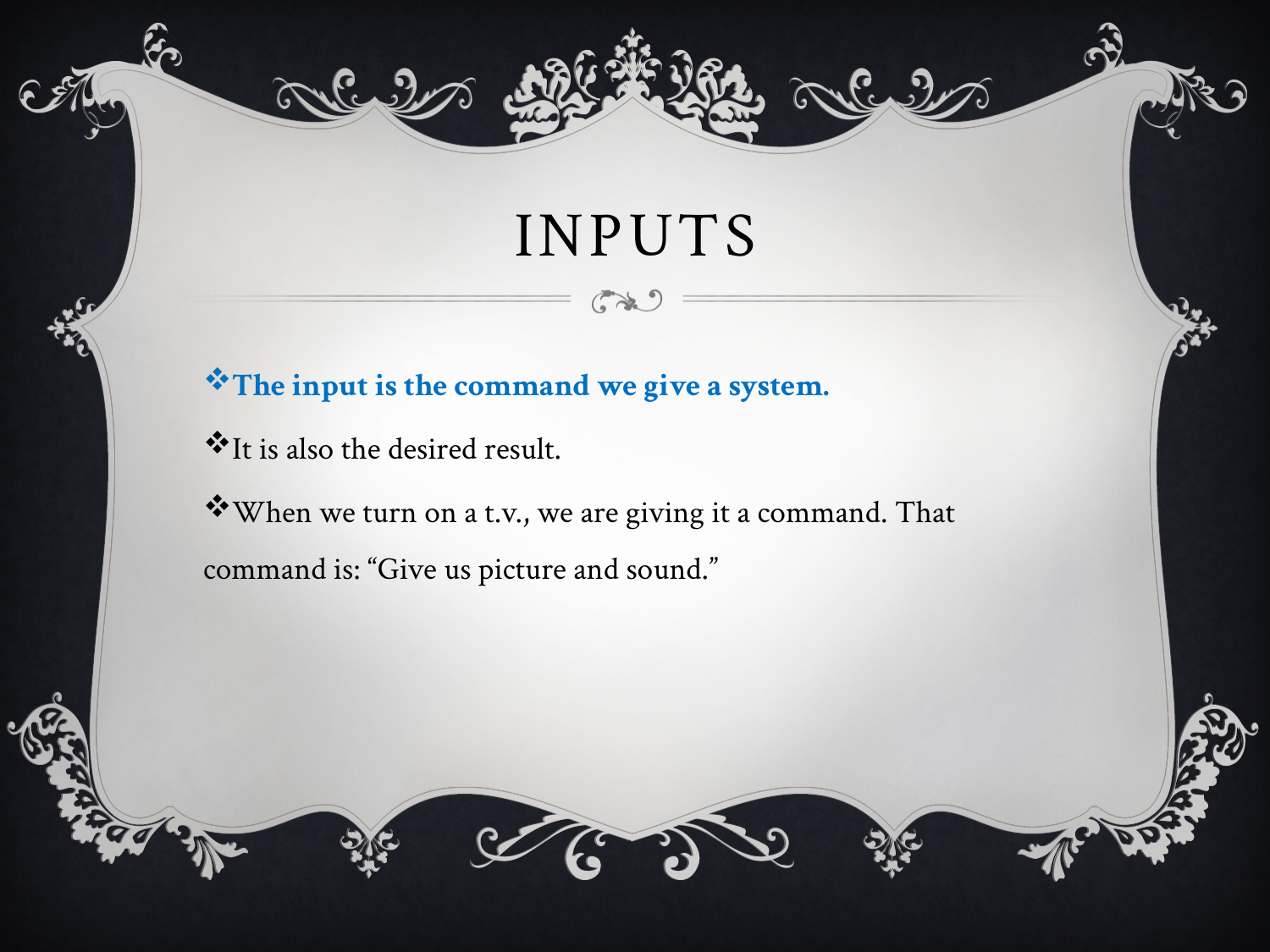

# inputs
The input is the command we give a system.
It is also the desired result.
When we turn on a t.v., we are giving it a command. That command is: “Give us picture and sound.”